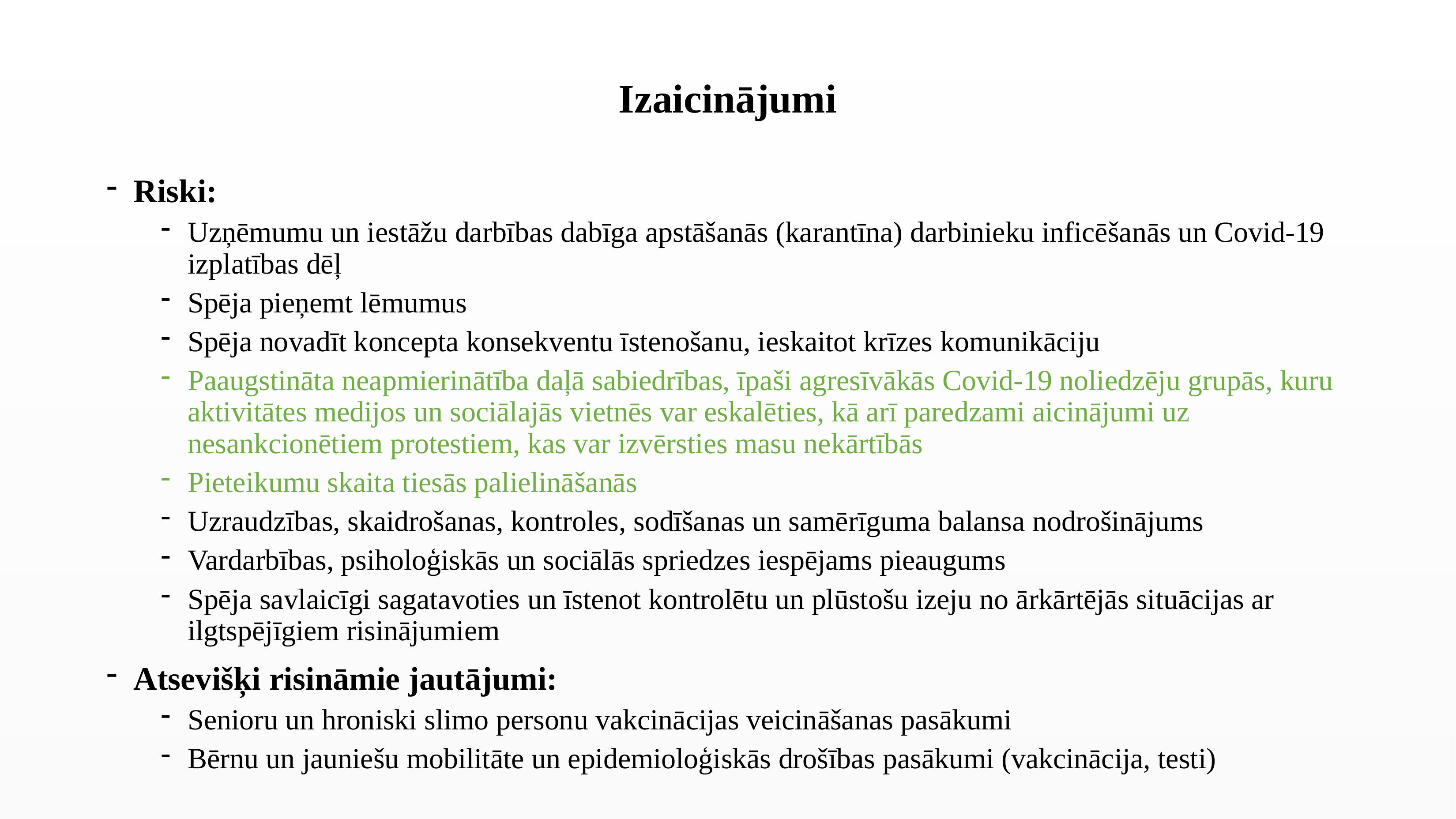

# Izaicinājumi
Riski:
Uzņēmumu un iestāžu darbības dabīga apstāšanās (karantīna) darbinieku inficēšanās un Covid-19 izplatības dēļ
Spēja pieņemt lēmumus
Spēja novadīt koncepta konsekventu īstenošanu, ieskaitot krīzes komunikāciju
Paaugstināta neapmierinātība daļā sabiedrības, īpaši agresīvākās Covid-19 noliedzēju grupās, kuru aktivitātes medijos un sociālajās vietnēs var eskalēties, kā arī paredzami aicinājumi uz nesankcionētiem protestiem, kas var izvērsties masu nekārtībās
Pieteikumu skaita tiesās palielināšanās
Uzraudzības, skaidrošanas, kontroles, sodīšanas un samērīguma balansa nodrošinājums
Vardarbības, psiholoģiskās un sociālās spriedzes iespējams pieaugums
Spēja savlaicīgi sagatavoties un īstenot kontrolētu un plūstošu izeju no ārkārtējās situācijas ar ilgtspējīgiem risinājumiem
Atsevišķi risināmie jautājumi:
Senioru un hroniski slimo personu vakcinācijas veicināšanas pasākumi
Bērnu un jauniešu mobilitāte un epidemioloģiskās drošības pasākumi (vakcinācija, testi)